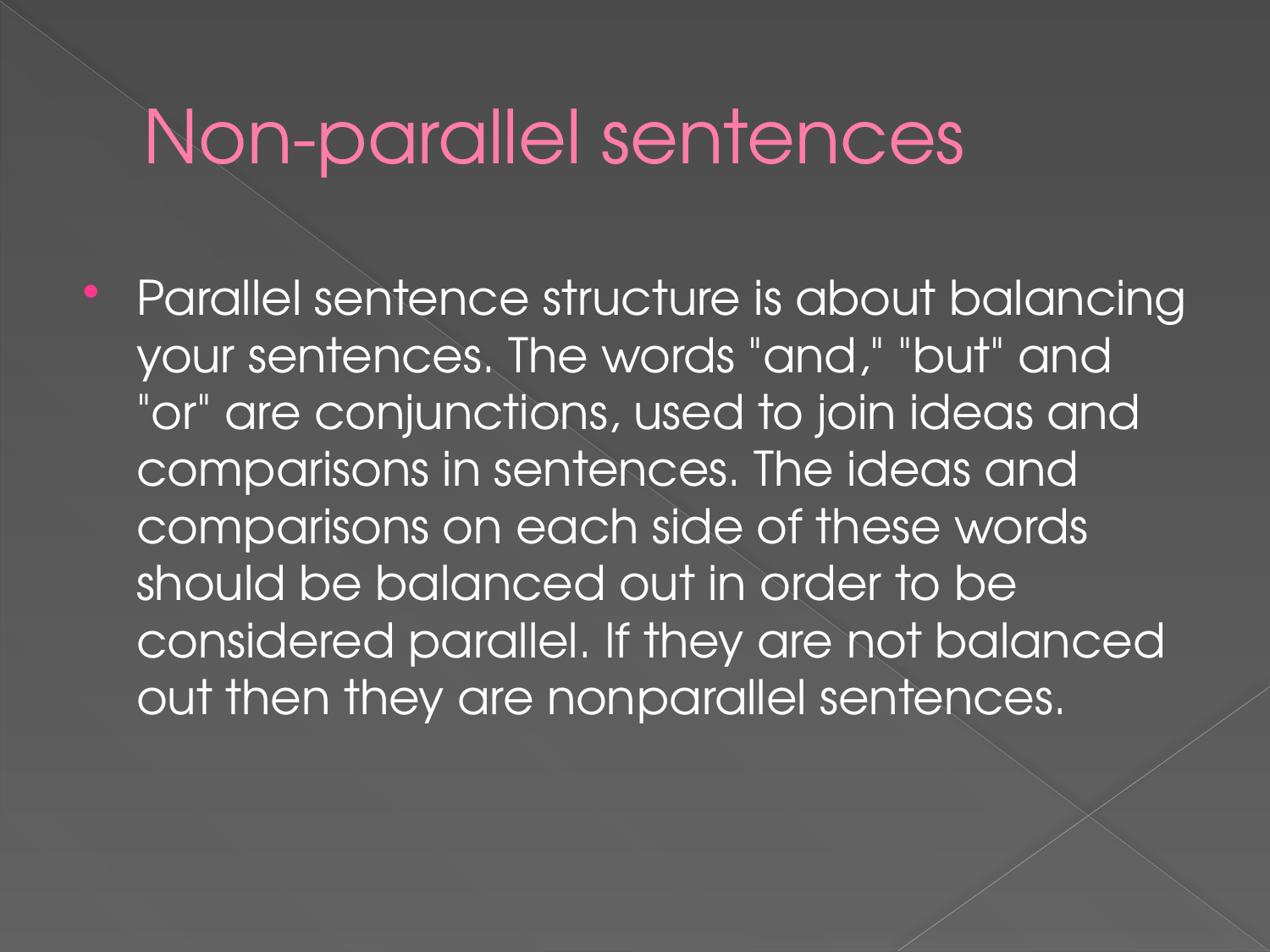

# Non-parallel sentences
Parallel sentence structure is about balancing your sentences. The words "and," "but" and "or" are conjunctions, used to join ideas and comparisons in sentences. The ideas and comparisons on each side of these words should be balanced out in order to be considered parallel. If they are not balanced out then they are nonparallel sentences.